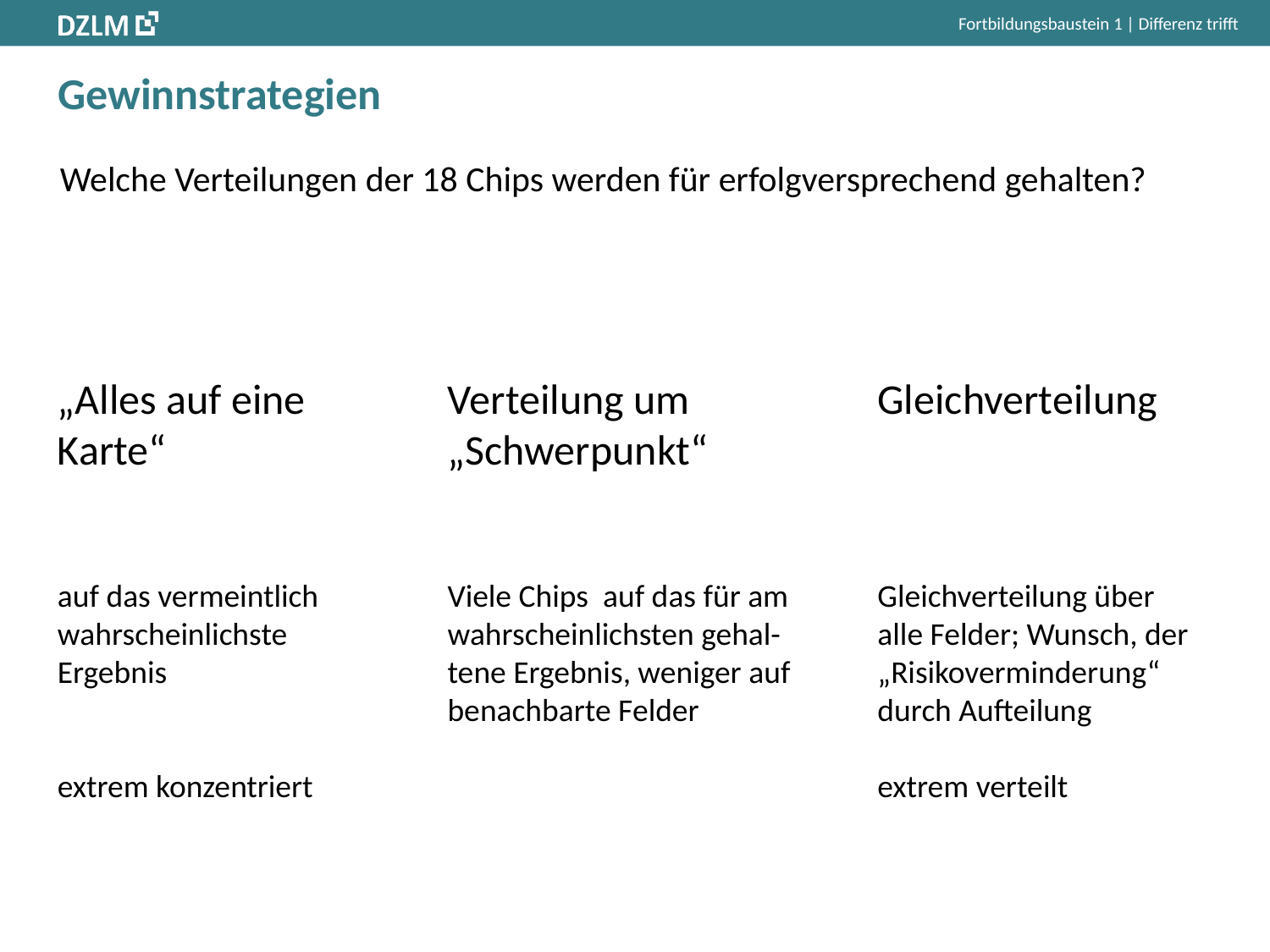

Fortbildungsbaustein 1 | Differenz trifft

# Gewinnstrategien
Welche Verteilungen der 18 Chips werden für erfolgversprechend gehalten?
„Alles auf eine Karte“

auf das vermeintlich wahrscheinlichste Ergebnis
extrem konzentriert
Verteilung um „Schwerpunkt“

Viele Chips  auf das für am wahrscheinlichsten gehal-tene Ergebnis, weniger auf benachbarte Felder

Gleichverteilung

Gleichverteilung über alle Felder; Wunsch, der „Risikoverminderung“ durch Aufteilung
extrem verteilt